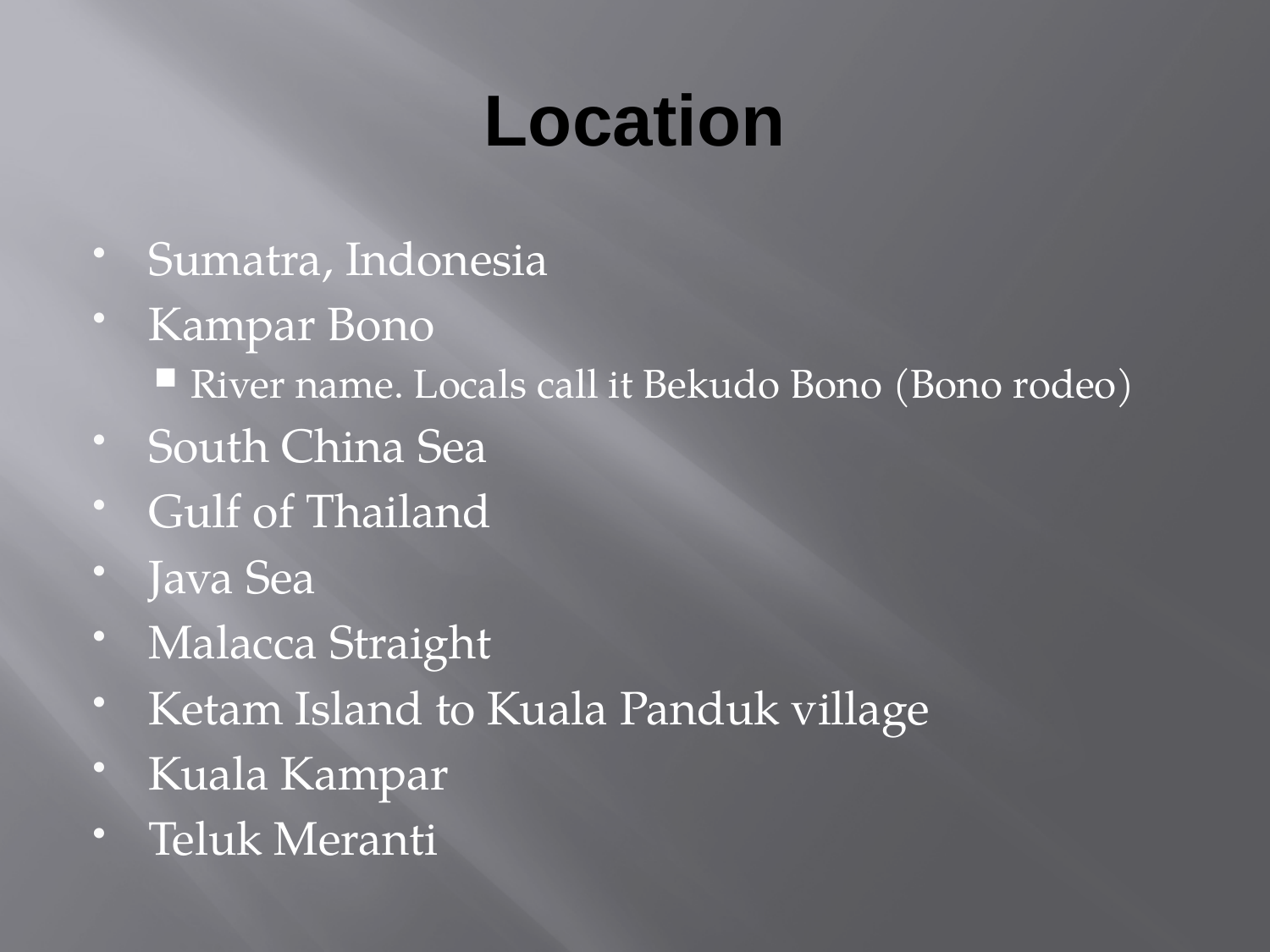

# Location
Sumatra, Indonesia
Kampar Bono
River name. Locals call it Bekudo Bono (Bono rodeo)
South China Sea
Gulf of Thailand
Java Sea
Malacca Straight
Ketam Island to Kuala Panduk village
Kuala Kampar
Teluk Meranti